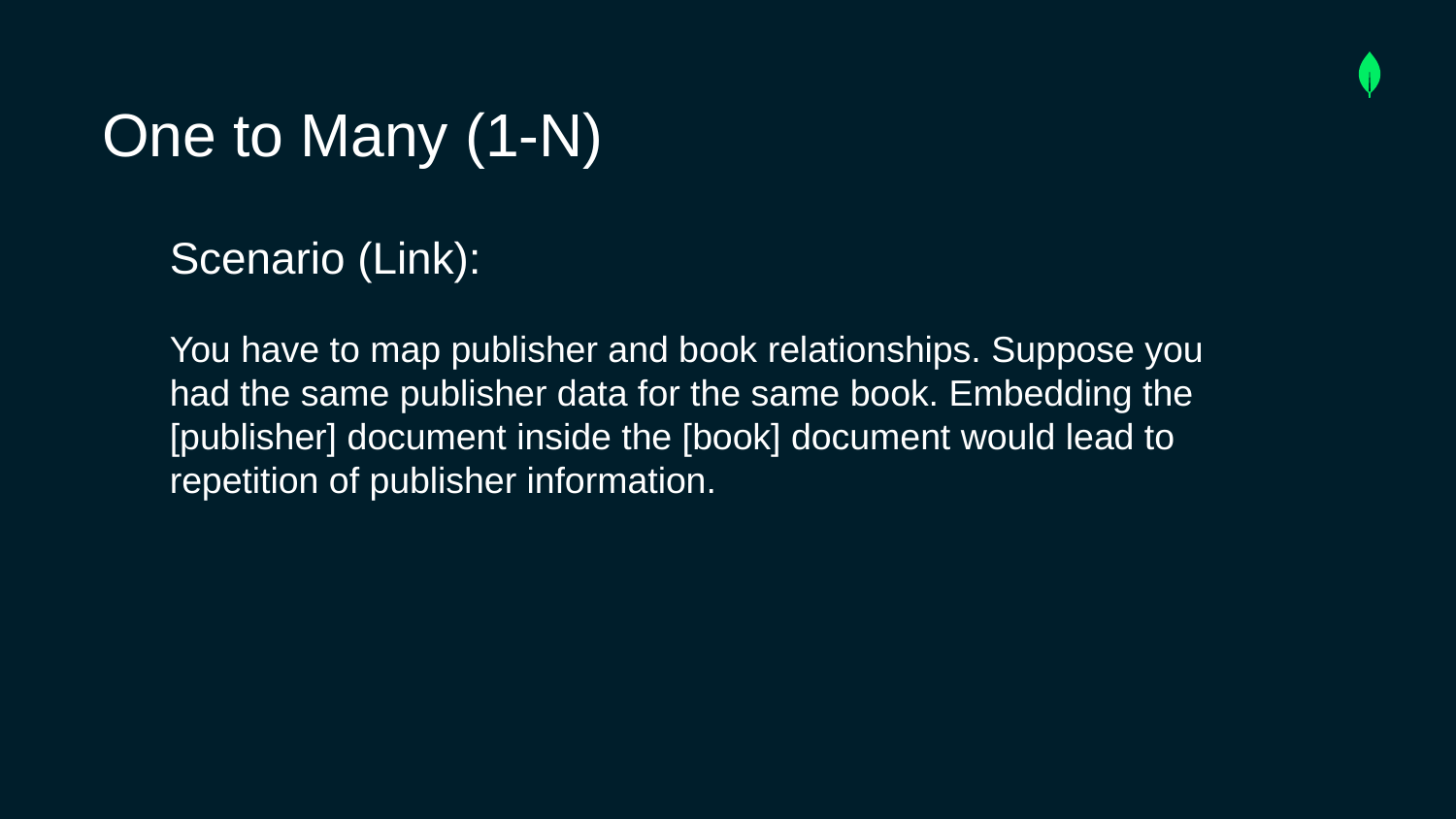

One to Many (1-N)
Scenario (Link):

You have to map publisher and book relationships. Suppose you had the same publisher data for the same book. Embedding the [publisher] document inside the [book] document would lead to repetition of publisher information.